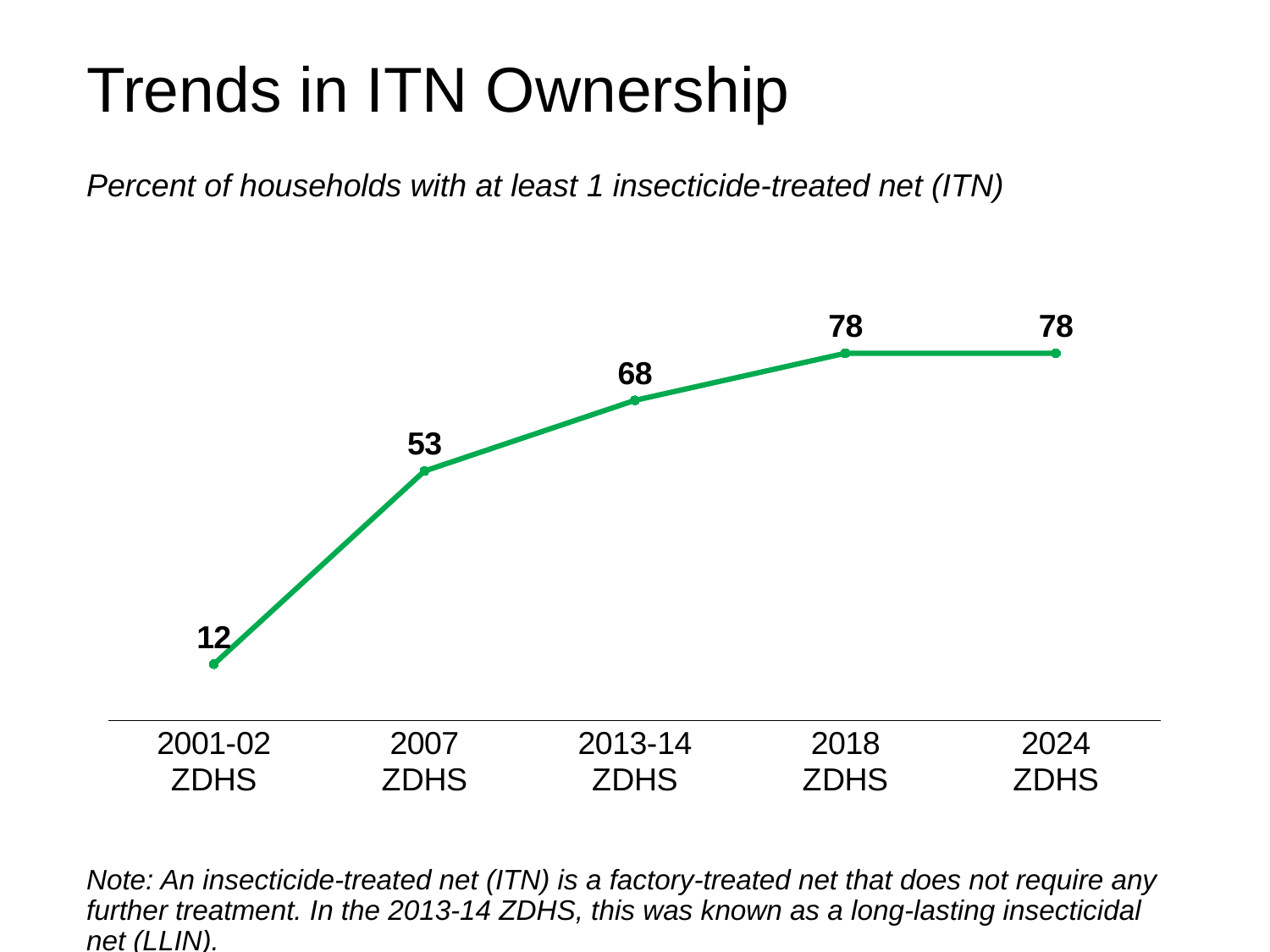

Trends in ITN Ownership
Percent of households with at least 1 insecticide-treated net (ITN)

### Chart

| Category | Any ANC from a skilled provider |
|---|---|
| 2001-02
ZDHS | 12.0 |
| 2007
ZDHS | 53.0 |
| 2013-14
ZDHS | 68.0 |
| 2018
ZDHS | 78.0 |
| 2024
ZDHS | 78.0 |
Note: An insecticide-treated net (ITN) is a factory-treated net that does not require any further treatment. In the 2013-14 ZDHS, this was known as a long-lasting insecticidal net (LLIN).